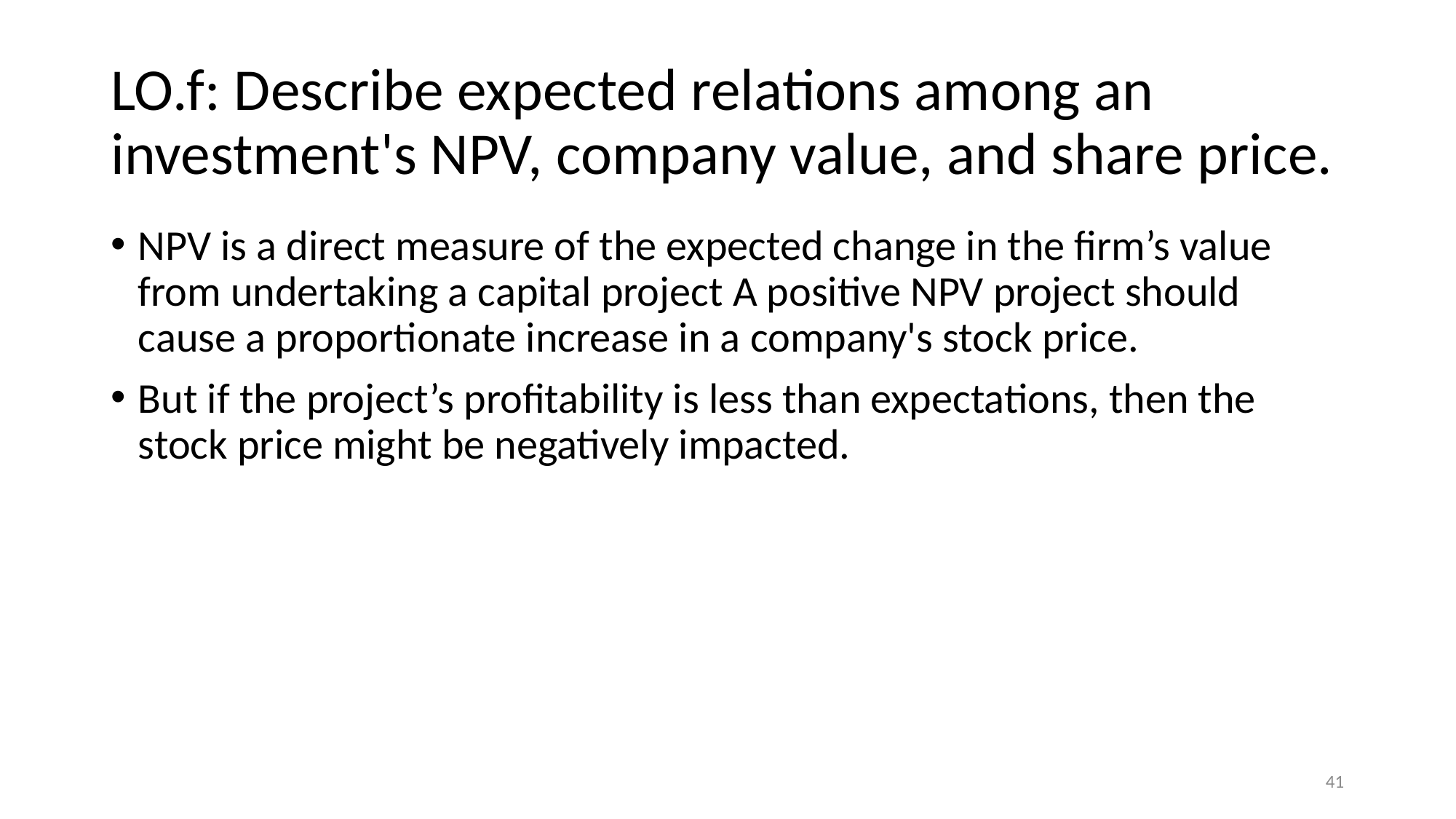

# LO.f: Describe expected relations among an investment's NPV, company value, and share price.
NPV is a direct measure of the expected change in the firm’s value from undertaking a capital project A positive NPV project should cause a proportionate increase in a company's stock price.
But if the project’s profitability is less than expectations, then the stock price might be negatively impacted.
41